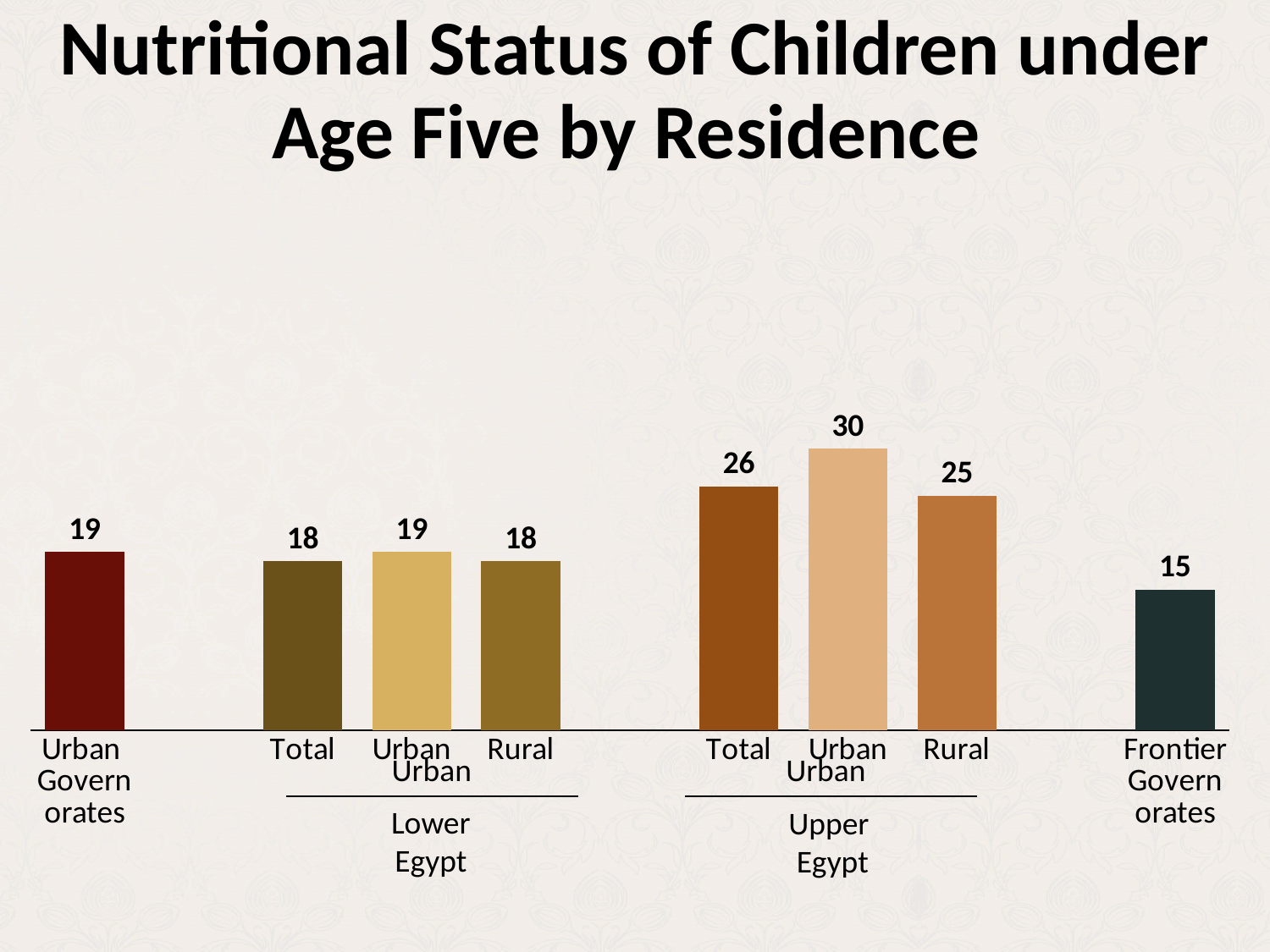

# Nutritional Status of Children under Age Five by Residence

### Chart

| Category | Column1 |
|---|---|
| Urban
Governorates | 19.0 |
|  | None |
| Total | 18.0 |
| Urban | 19.0 |
| Rural | 18.0 |
|  | None |
| Total | 26.0 |
| Urban | 30.0 |
| Rural | 25.0 |
|  | None |
| Frontier
Governorates | 15.0 |
Urban
Urban
Lower
Egypt
Upper
Egypt